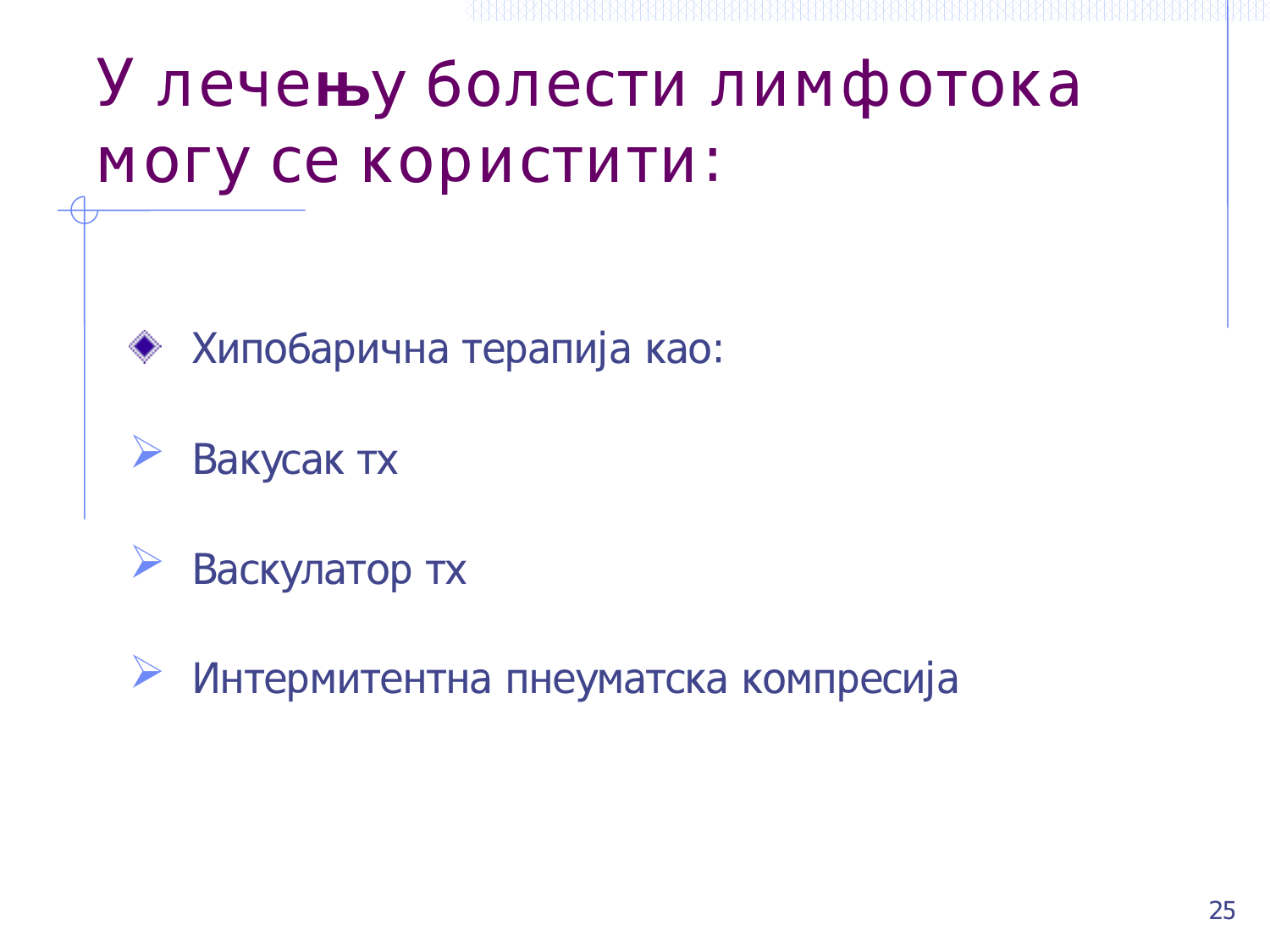

# У лечењу болести лимфотока могу се користити:
Хипобарична терапија као:
Вакусак тх
Васкулатор тх
Интермитентна пнеуматска компресија
25